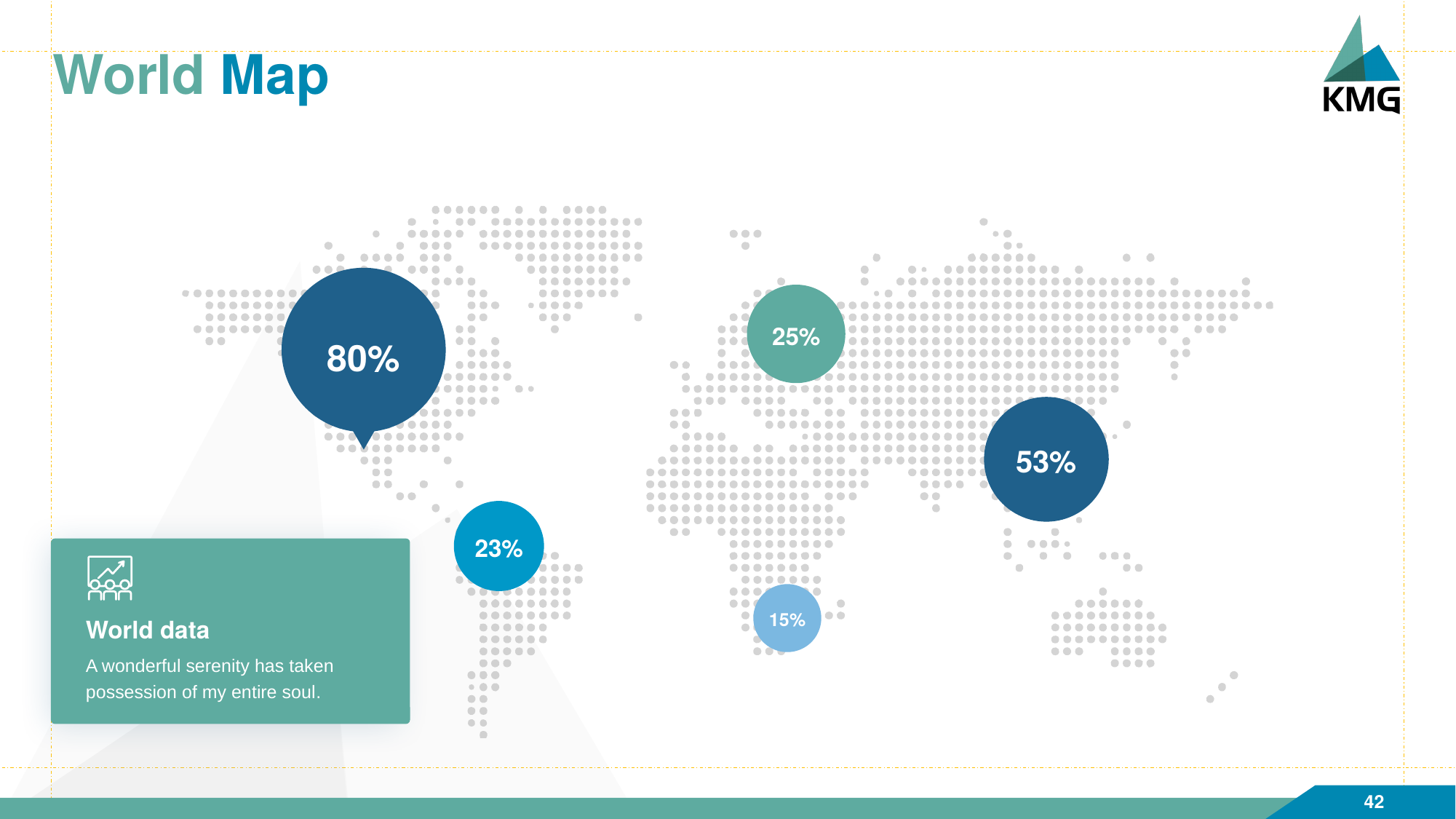

# World Map

80%

25%

53%

23%

World data
A wonderful serenity has taken possession of my entire soul.

15%